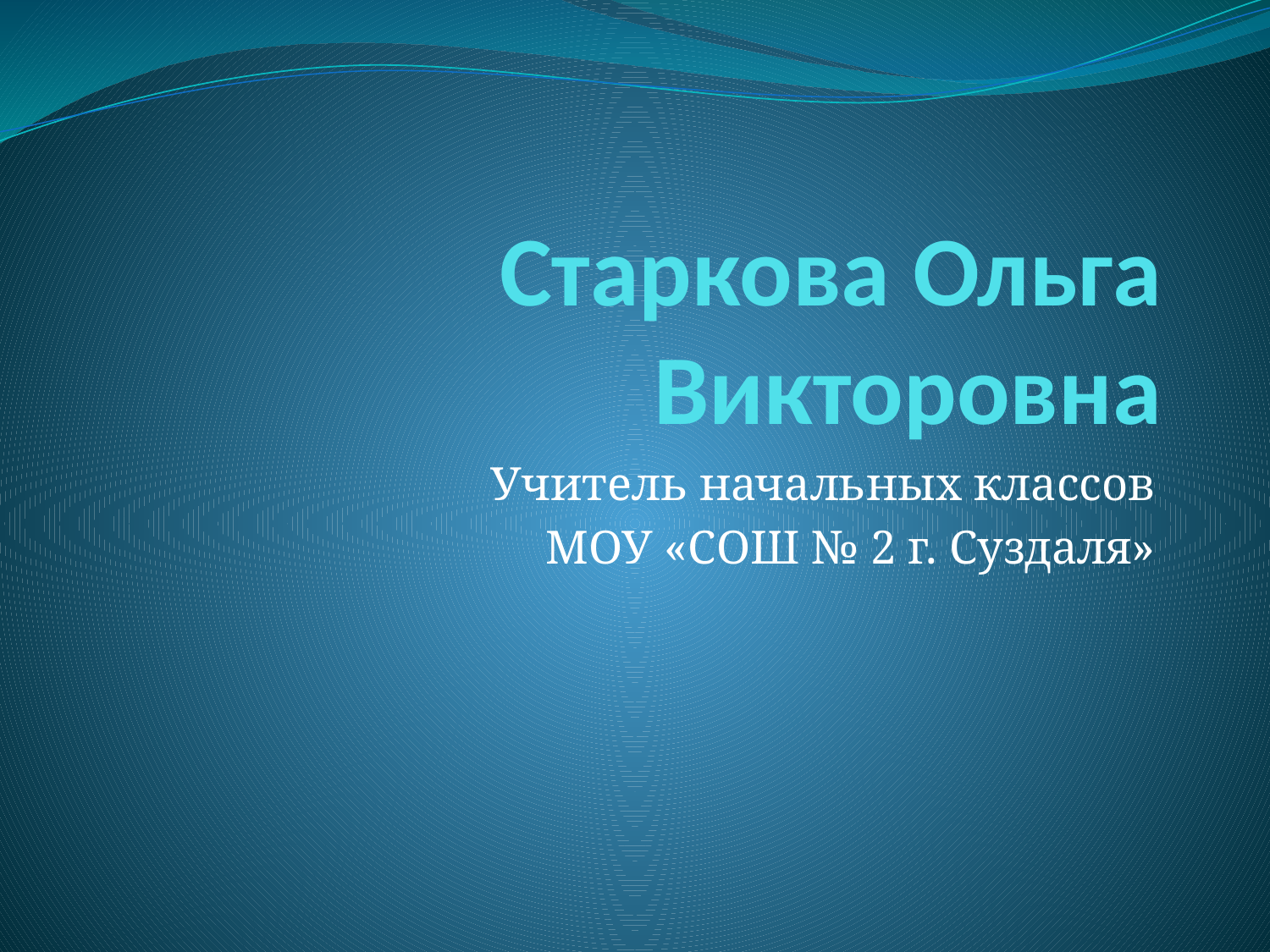

# Старкова Ольга Викторовна
Учитель начальных классов
МОУ «СОШ № 2 г. Суздаля»